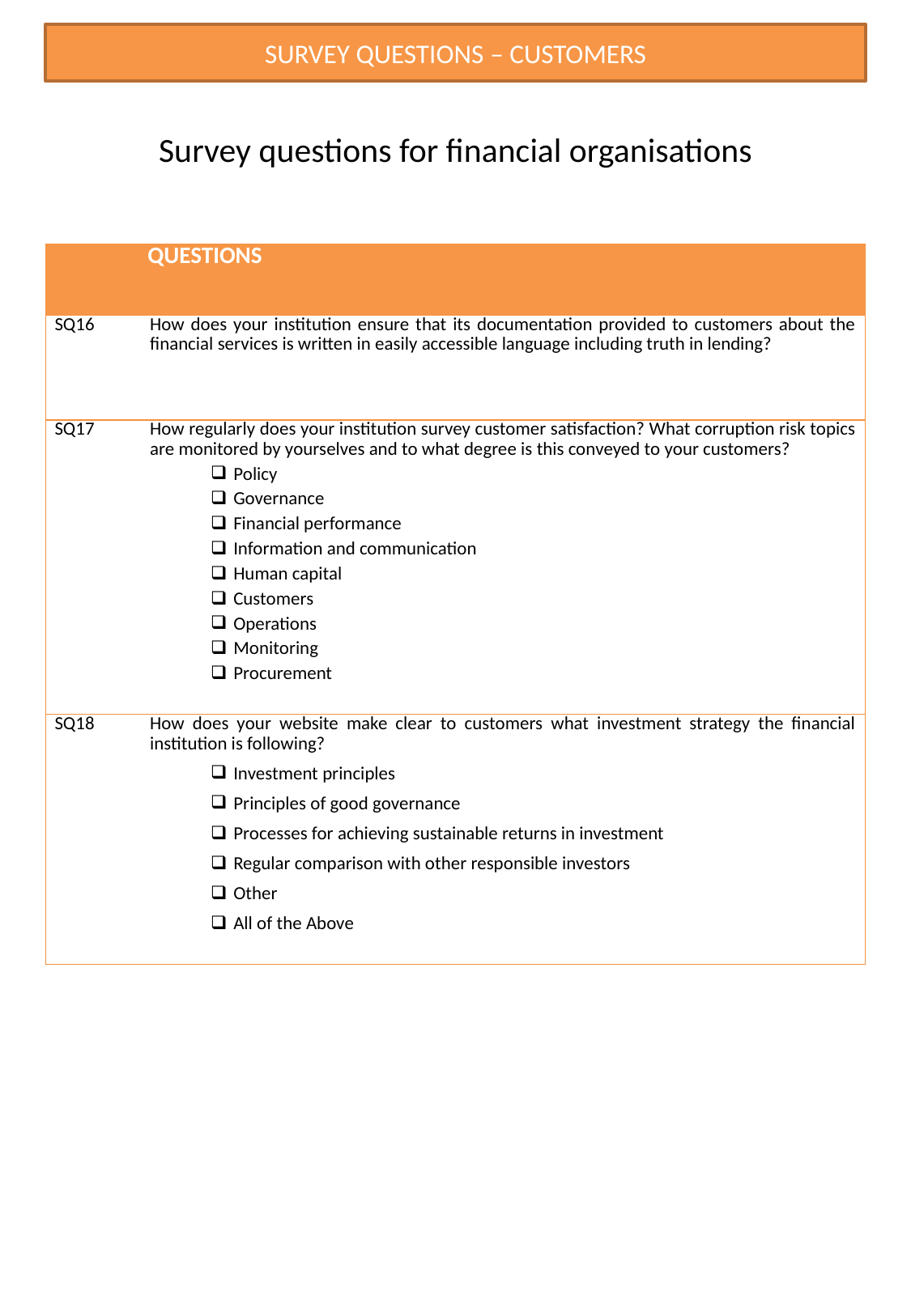

SURVEY QUESTIONS – CUSTOMERS
# Survey questions for financial organisations
|  | QUESTIONS |
| --- | --- |
| SQ16 | How does your institution ensure that its documentation provided to customers about the financial services is written in easily accessible language including truth in lending? |
| SQ17 | How regularly does your institution survey customer satisfaction? What corruption risk topics are monitored by yourselves and to what degree is this conveyed to your customers? Policy Governance Financial performance Information and communication Human capital Customers Operations Monitoring Procurement |
| SQ18 | How does your website make clear to customers what investment strategy the financial institution is following? Investment principles Principles of good governance Processes for achieving sustainable returns in investment Regular comparison with other responsible investors Other All of the Above |